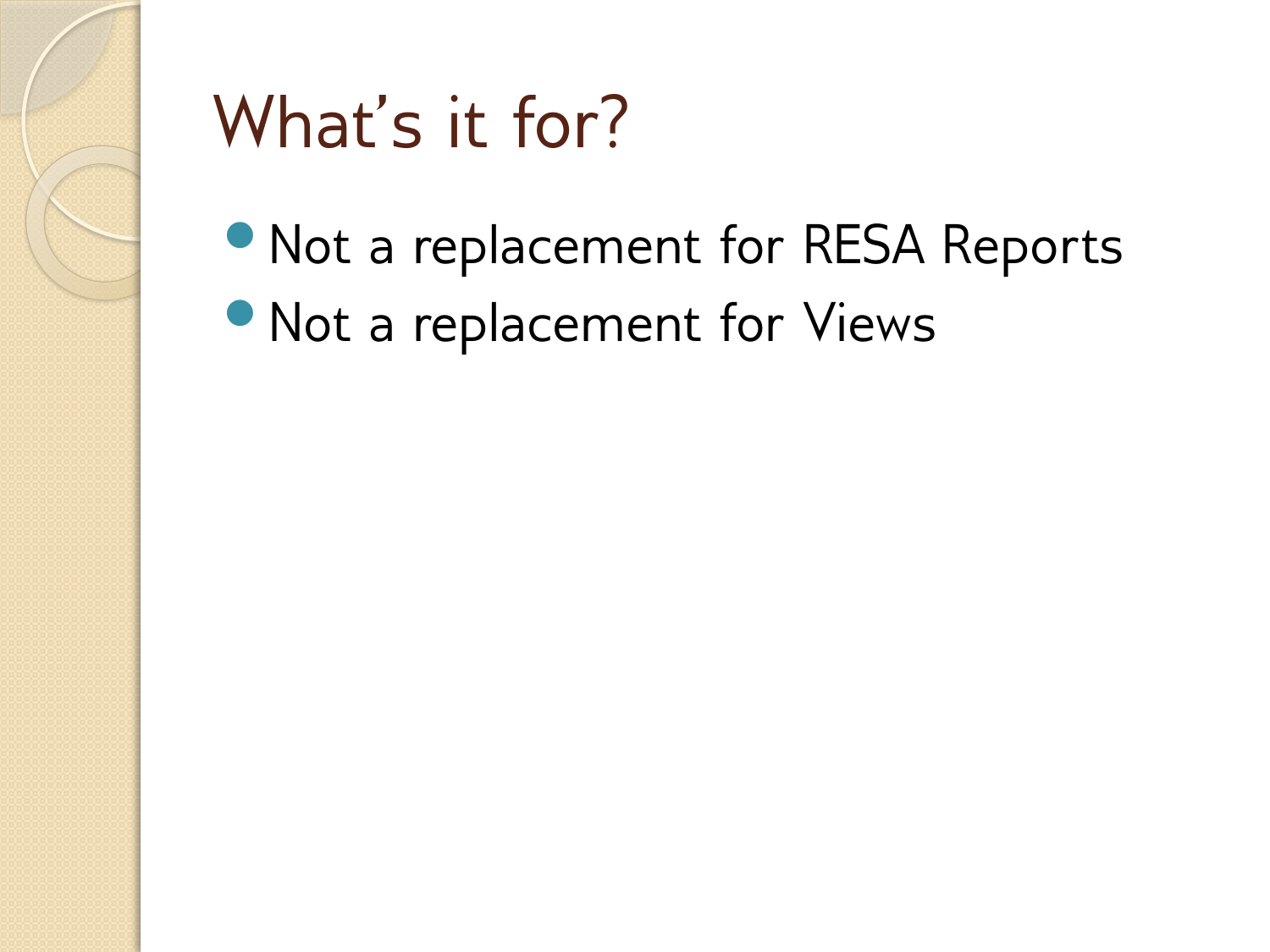

# What’s it for?
Not a replacement for RESA Reports
Not a replacement for Views